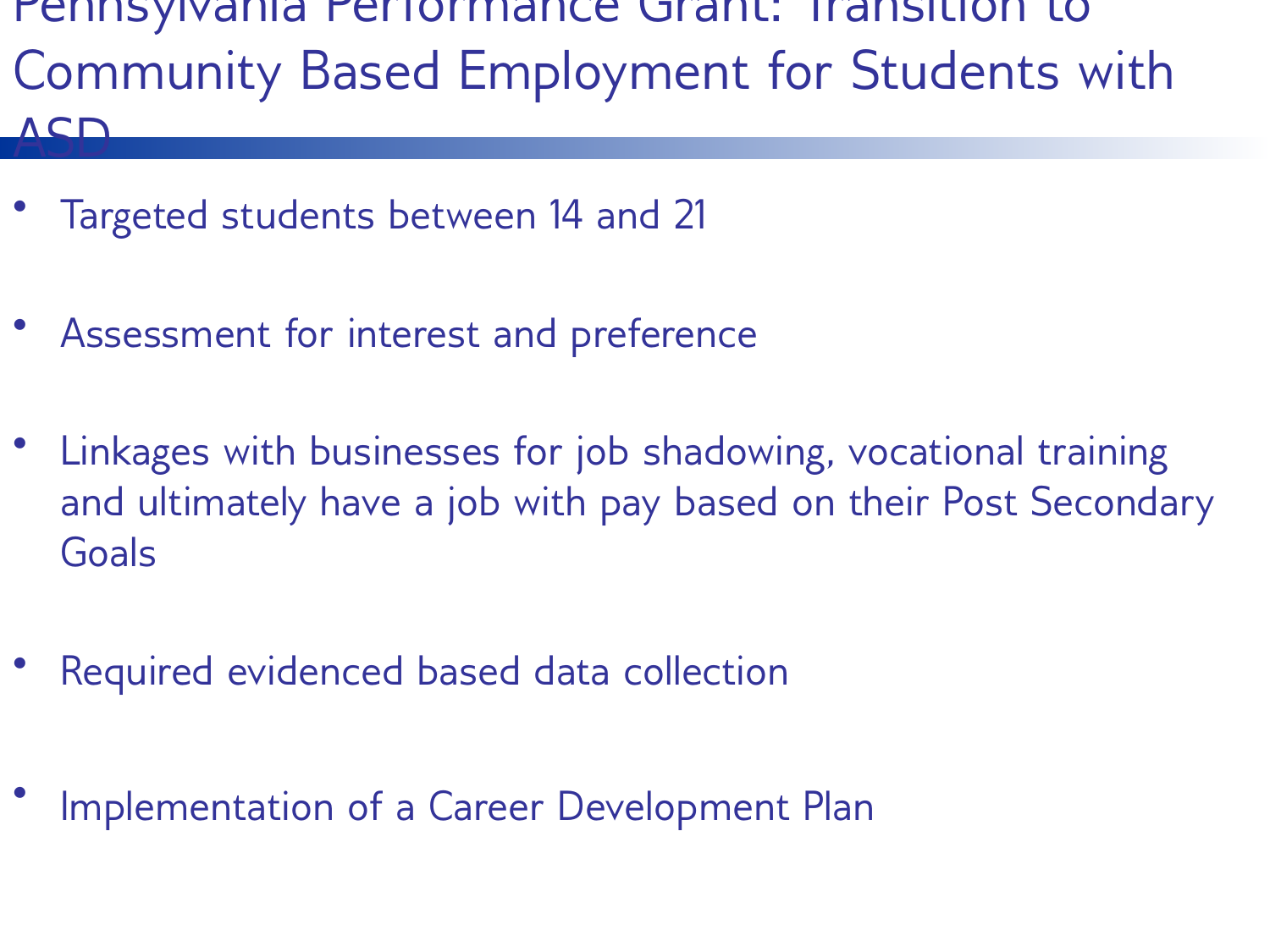

# Pennsylvania Performance Grant: Transition to Community Based Employment for Students with ASD
Targeted students between 14 and 21

Assessment for interest and preference

Linkages with businesses for job shadowing, vocational training and ultimately have a job with pay based on their Post Secondary Goals

Required evidenced based data collection

Implementation of a Career Development Plan